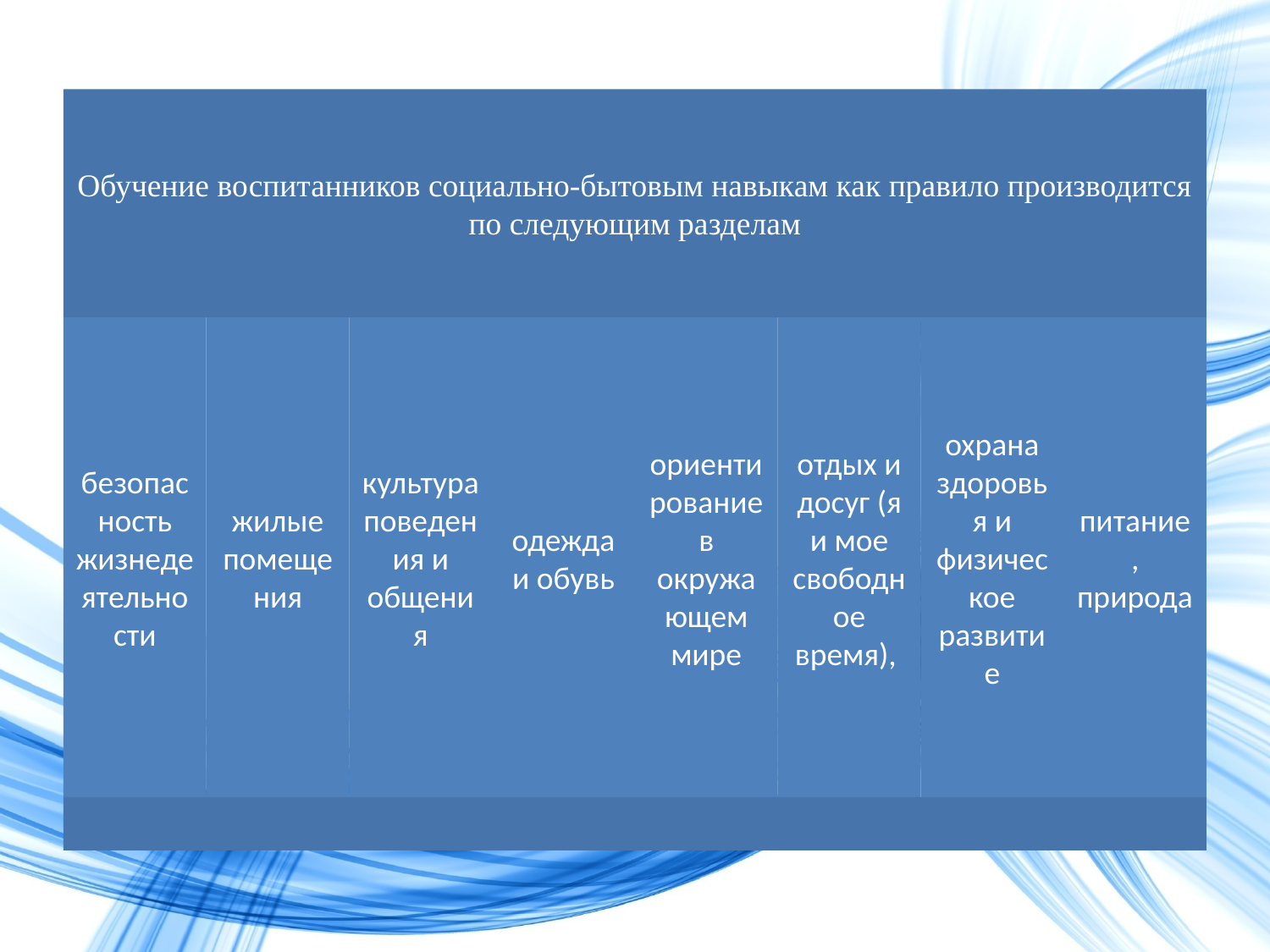

#
Обучение воспитанников социально-бытовым навыкам как правило производится по следующим разделам
одежда и обувь